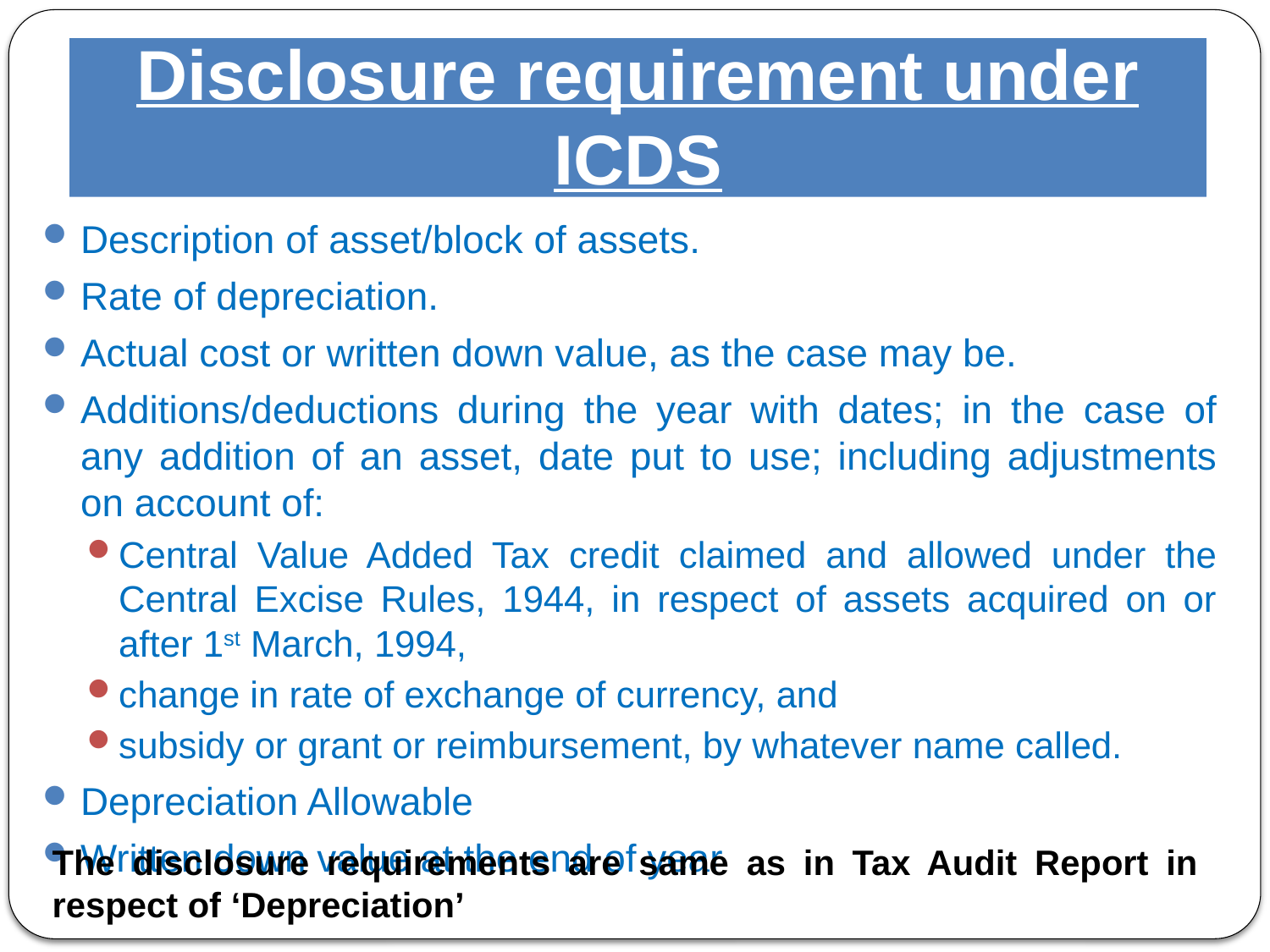

# Disclosure requirement under ICDS
Description of asset/block of assets.
Rate of depreciation.
Actual cost or written down value, as the case may be.
Additions/deductions during the year with dates; in the case of any addition of an asset, date put to use; including adjustments on account of:
Central Value Added Tax credit claimed and allowed under the Central Excise Rules, 1944, in respect of assets acquired on or after 1st March, 1994,
change in rate of exchange of currency, and
subsidy or grant or reimbursement, by whatever name called.
Depreciation Allowable
Written down value at the end of year
The disclosure requirements are same as in Tax Audit Report in respect of ‘Depreciation’